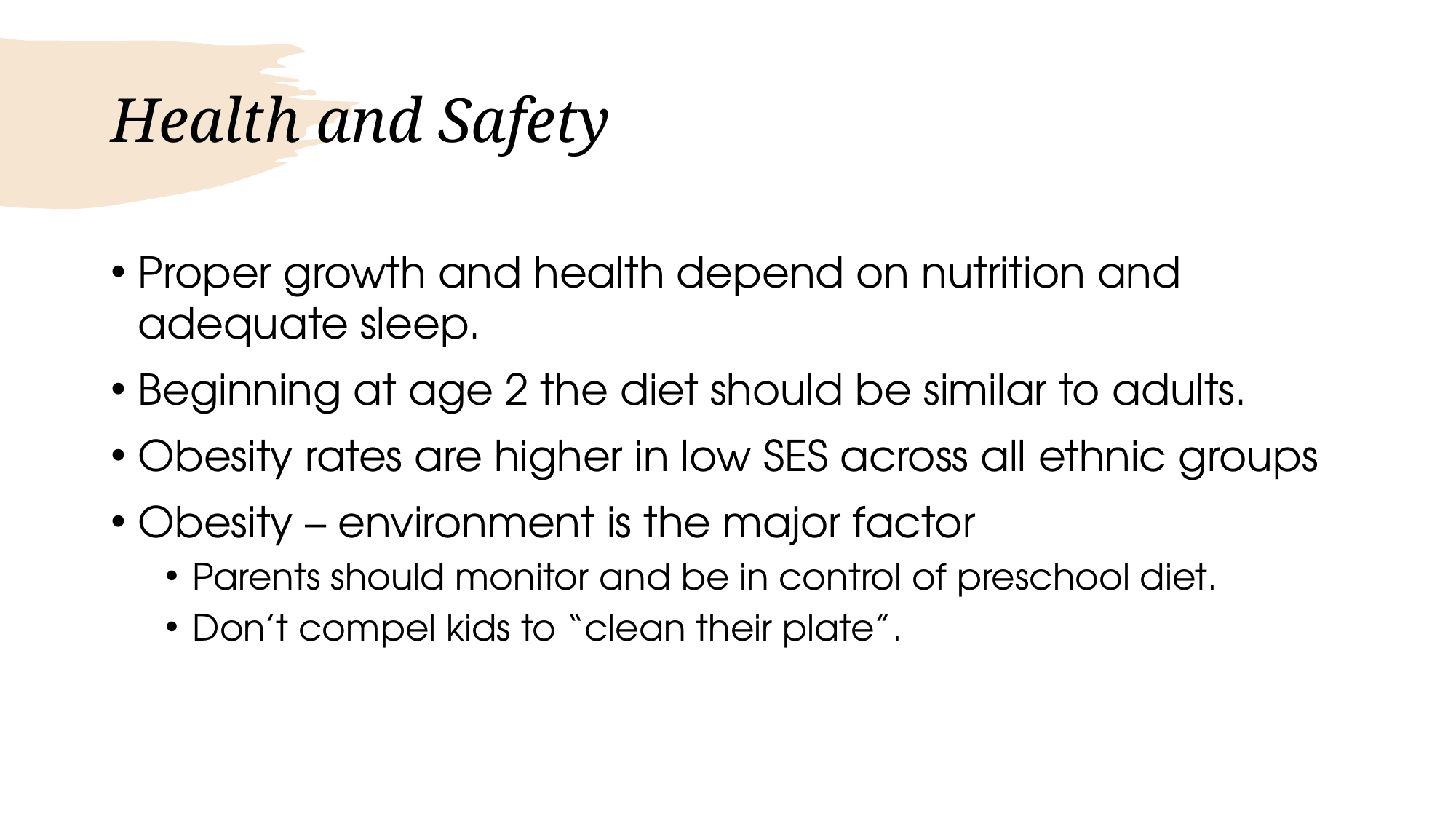

# Health and Safety
Proper growth and health depend on nutrition and adequate sleep.
Beginning at age 2 the diet should be similar to adults.
Obesity rates are higher in low SES across all ethnic groups
Obesity – environment is the major factor
Parents should monitor and be in control of preschool diet.
Don’t compel kids to “clean their plate”.